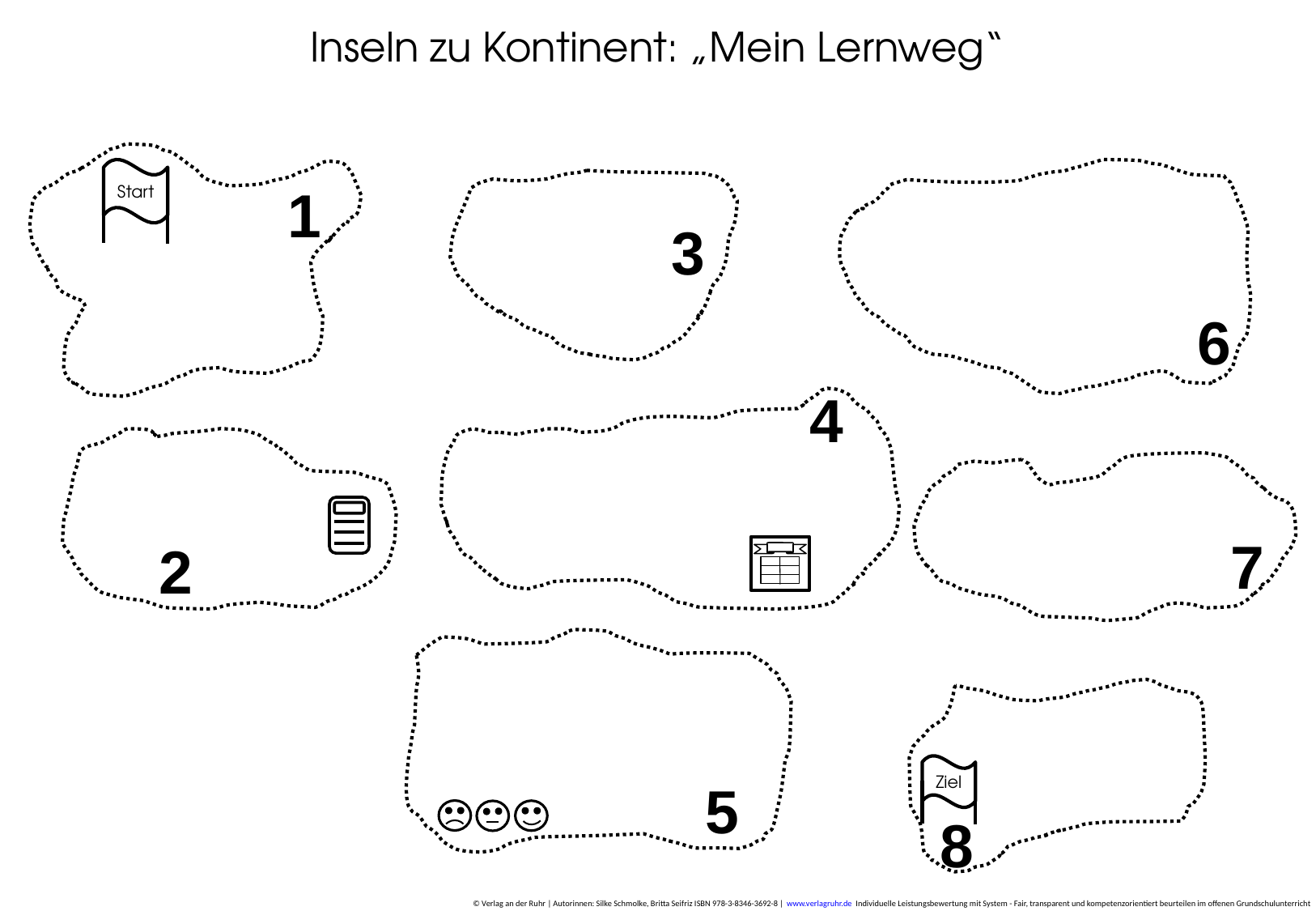

Inseln zu Kontinent: „Mein Lernweg“

1
Start

3
6
4

7

2

Ziel
5

8